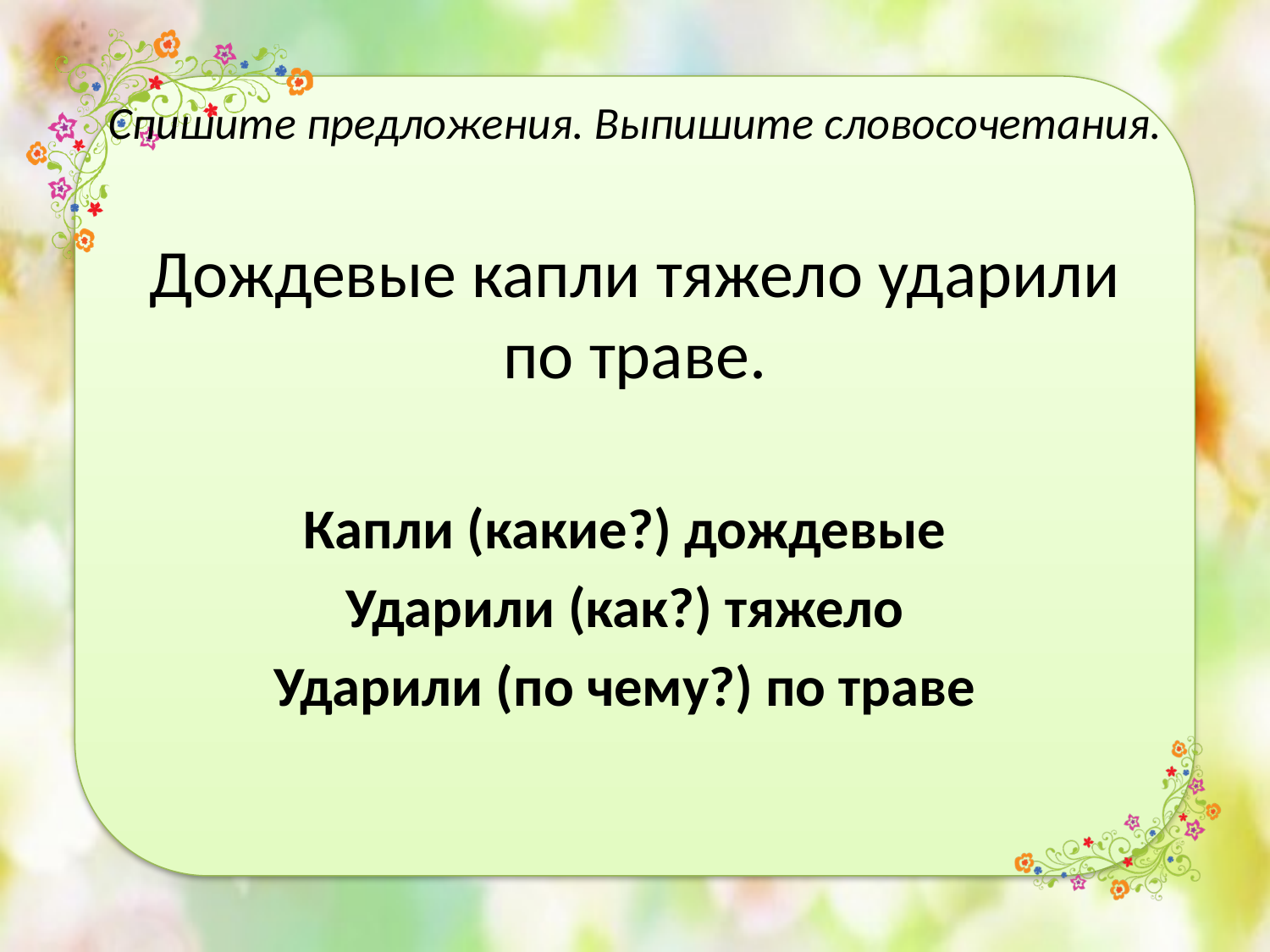

# Спишите предложения. Выпишите словосочетания. Дождевые капли тяжело ударили по траве.
Капли (какие?) дождевые
Ударили (как?) тяжело
Ударили (по чему?) по траве